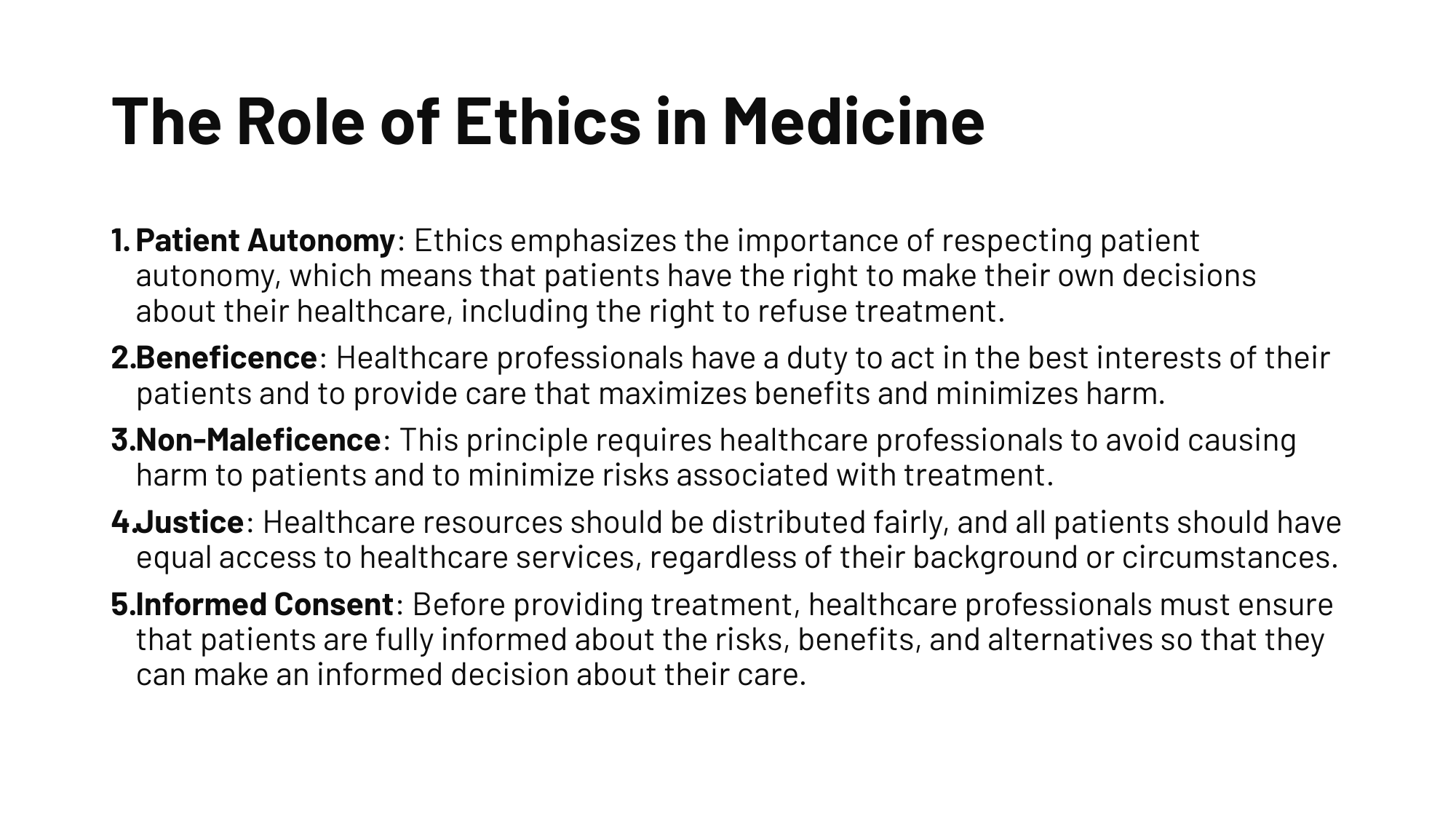

# The Role of Ethics in Medicine
Patient Autonomy: Ethics emphasizes the importance of respecting patient autonomy, which means that patients have the right to make their own decisions about their healthcare, including the right to refuse treatment.
Beneficence: Healthcare professionals have a duty to act in the best interests of their patients and to provide care that maximizes benefits and minimizes harm.
Non-Maleficence: This principle requires healthcare professionals to avoid causing harm to patients and to minimize risks associated with treatment.
Justice: Healthcare resources should be distributed fairly, and all patients should have equal access to healthcare services, regardless of their background or circumstances.
Informed Consent: Before providing treatment, healthcare professionals must ensure that patients are fully informed about the risks, benefits, and alternatives so that they can make an informed decision about their care.